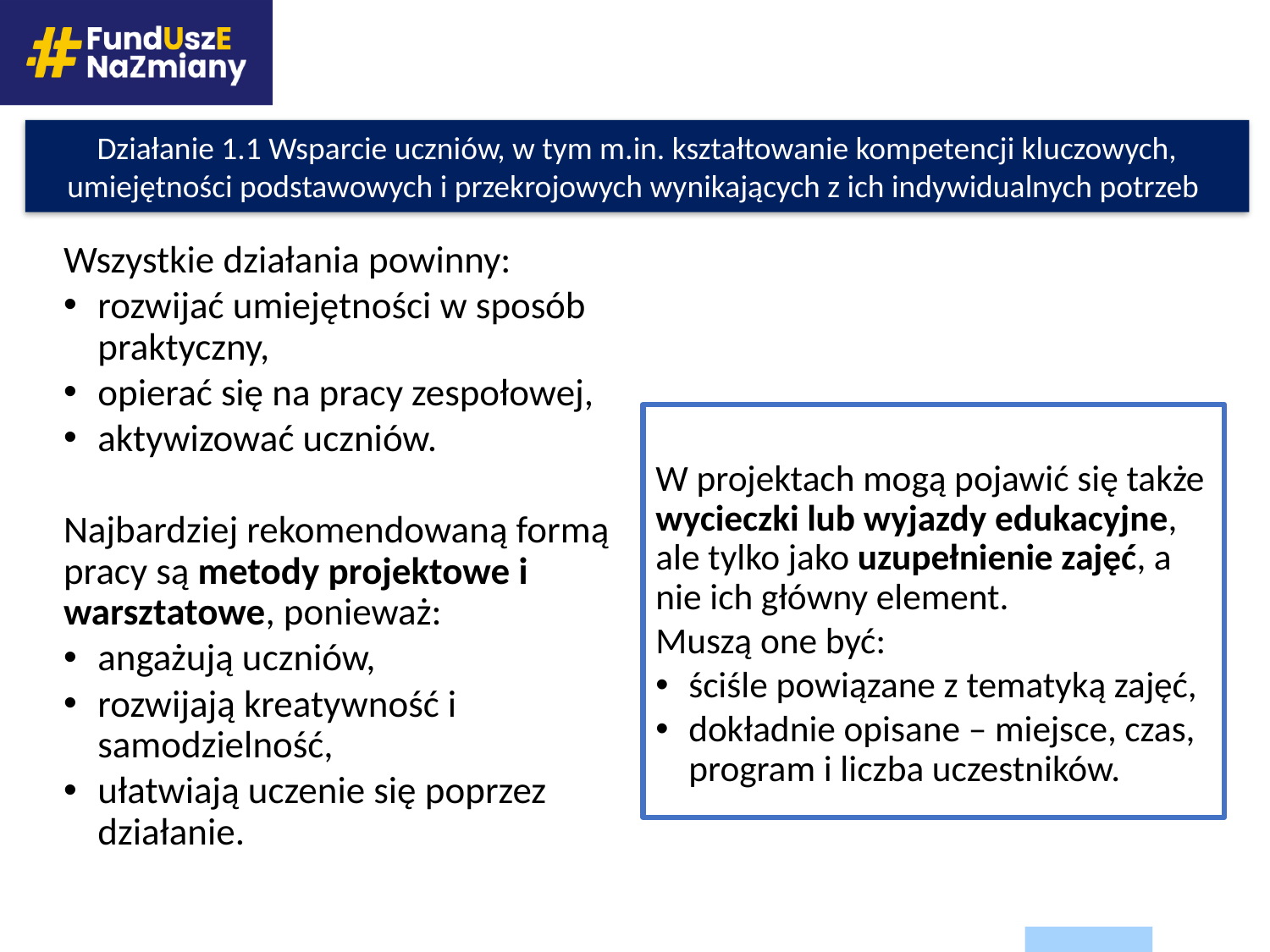

Działanie 1.1 Wsparcie uczniów, w tym m.in. kształtowanie kompetencji kluczowych, umiejętności podstawowych i przekrojowych wynikających z ich indywidualnych potrzeb
Wszystkie działania powinny:
rozwijać umiejętności w sposób praktyczny,
opierać się na pracy zespołowej,
aktywizować uczniów.

Najbardziej rekomendowaną formą pracy są metody projektowe i warsztatowe, ponieważ:
angażują uczniów,
rozwijają kreatywność i samodzielność,
ułatwiają uczenie się poprzez działanie.

W projektach mogą pojawić się także wycieczki lub wyjazdy edukacyjne, ale tylko jako uzupełnienie zajęć, a nie ich główny element.
Muszą one być:
ściśle powiązane z tematyką zajęć,
dokładnie opisane – miejsce, czas, program i liczba uczestników.